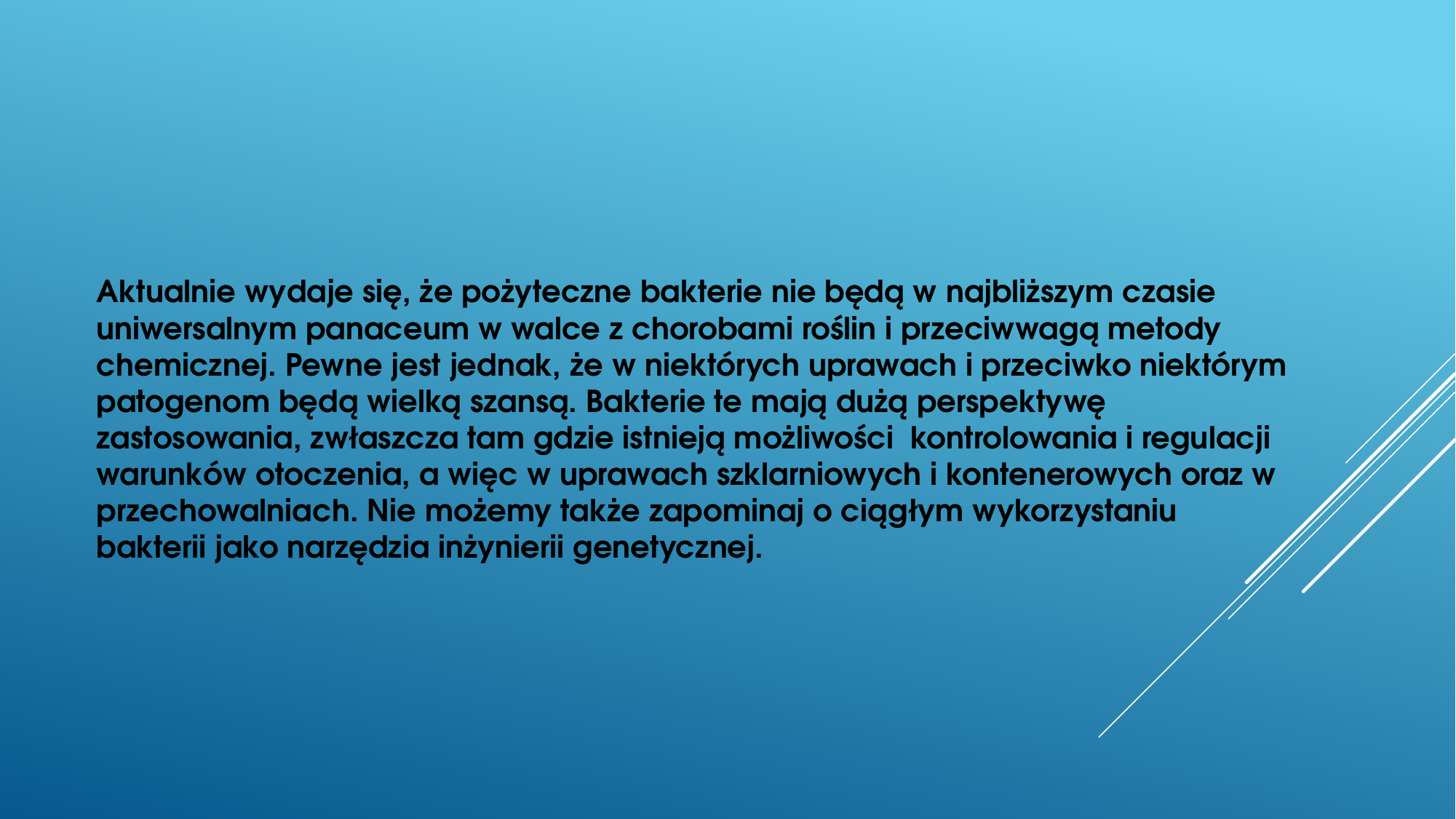

Aktualnie wydaje się, że pożyteczne bakterie nie będą w najbliższym czasie uniwersalnym panaceum w walce z chorobami roślin i przeciwwagą metody chemicznej. Pewne jest jednak, że w niektórych uprawach i przeciwko niektórym patogenom będą wielką szansą. Bakterie te mają dużą perspektywę zastosowania, zwłaszcza tam gdzie istnieją możliwości  kontrolowania i regulacji warunków otoczenia, a więc w uprawach szklarniowych i kontenerowych oraz w przechowalniach. Nie możemy także zapominaj o ciągłym wykorzystaniu bakterii jako narzędzia inżynierii genetycznej.